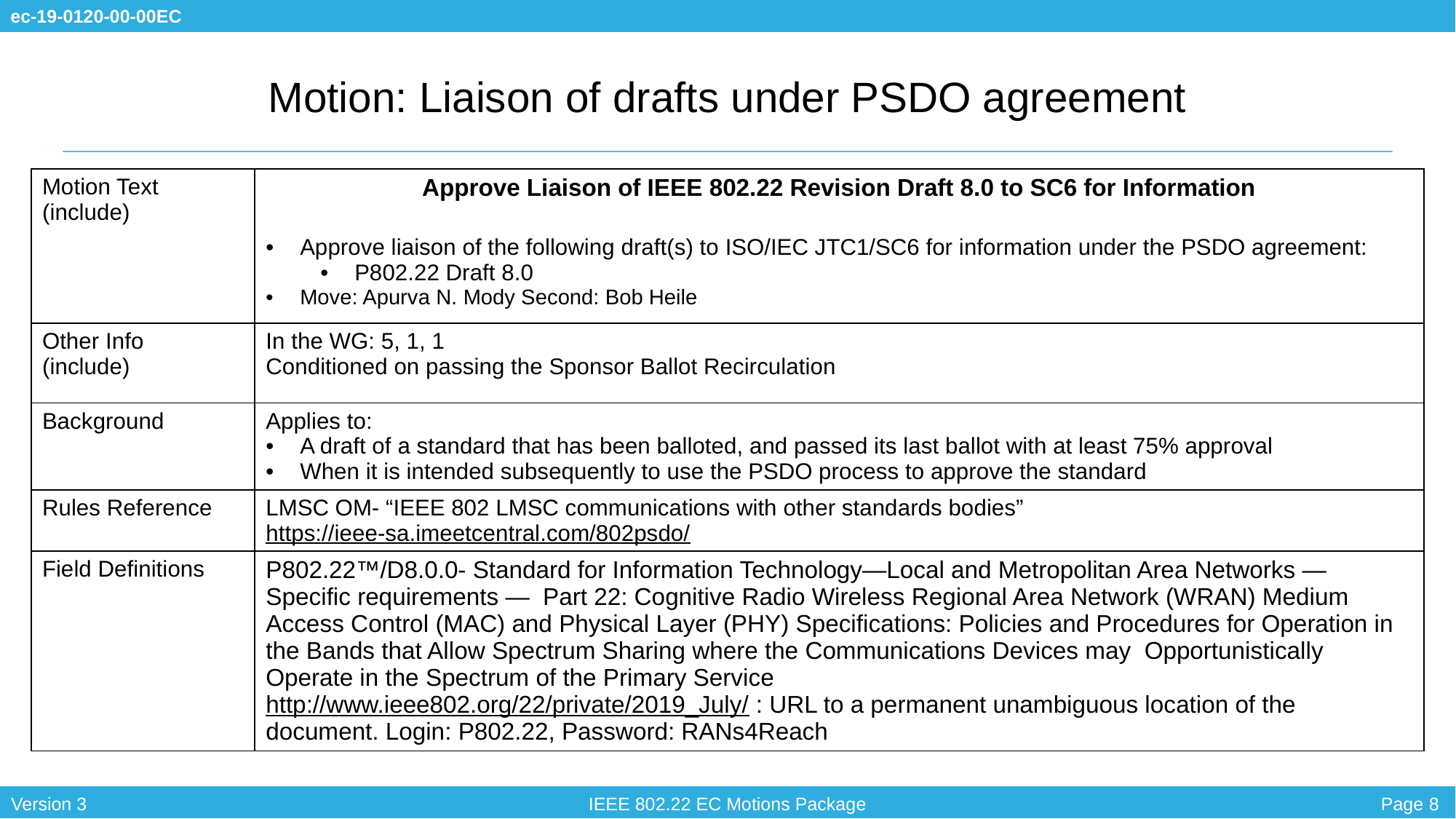

# Motion: Liaison of drafts under PSDO agreement
| Motion Text (include) | Approve Liaison of IEEE 802.22 Revision Draft 8.0 to SC6 for Information |
| --- | --- |
|  | Approve liaison of the following draft(s) to ISO/IEC JTC1/SC6 for information under the PSDO agreement: P802.22 Draft 8.0 Move: Apurva N. Mody Second: Bob Heile |
| Other Info (include) | In the WG: 5, 1, 1 Conditioned on passing the Sponsor Ballot Recirculation |
| Background | Applies to: A draft of a standard that has been balloted, and passed its last ballot with at least 75% approval When it is intended subsequently to use the PSDO process to approve the standard |
| Rules Reference | LMSC OM- “IEEE 802 LMSC communications with other standards bodies” https://ieee-sa.imeetcentral.com/802psdo/ |
| Field Definitions | P802.22™/D8.0.0- Standard for Information Technology—Local and Metropolitan Area Networks — Specific requirements —  Part 22: Cognitive Radio Wireless Regional Area Network (WRAN) Medium Access Control (MAC) and Physical Layer (PHY) Specifications: Policies and Procedures for Operation in the Bands that Allow Spectrum Sharing where the Communications Devices may Opportunistically Operate in the Spectrum of the Primary Service http://www.ieee802.org/22/private/2019\_July/ : URL to a permanent unambiguous location of the document. Login: P802.22, Password: RANs4Reach |